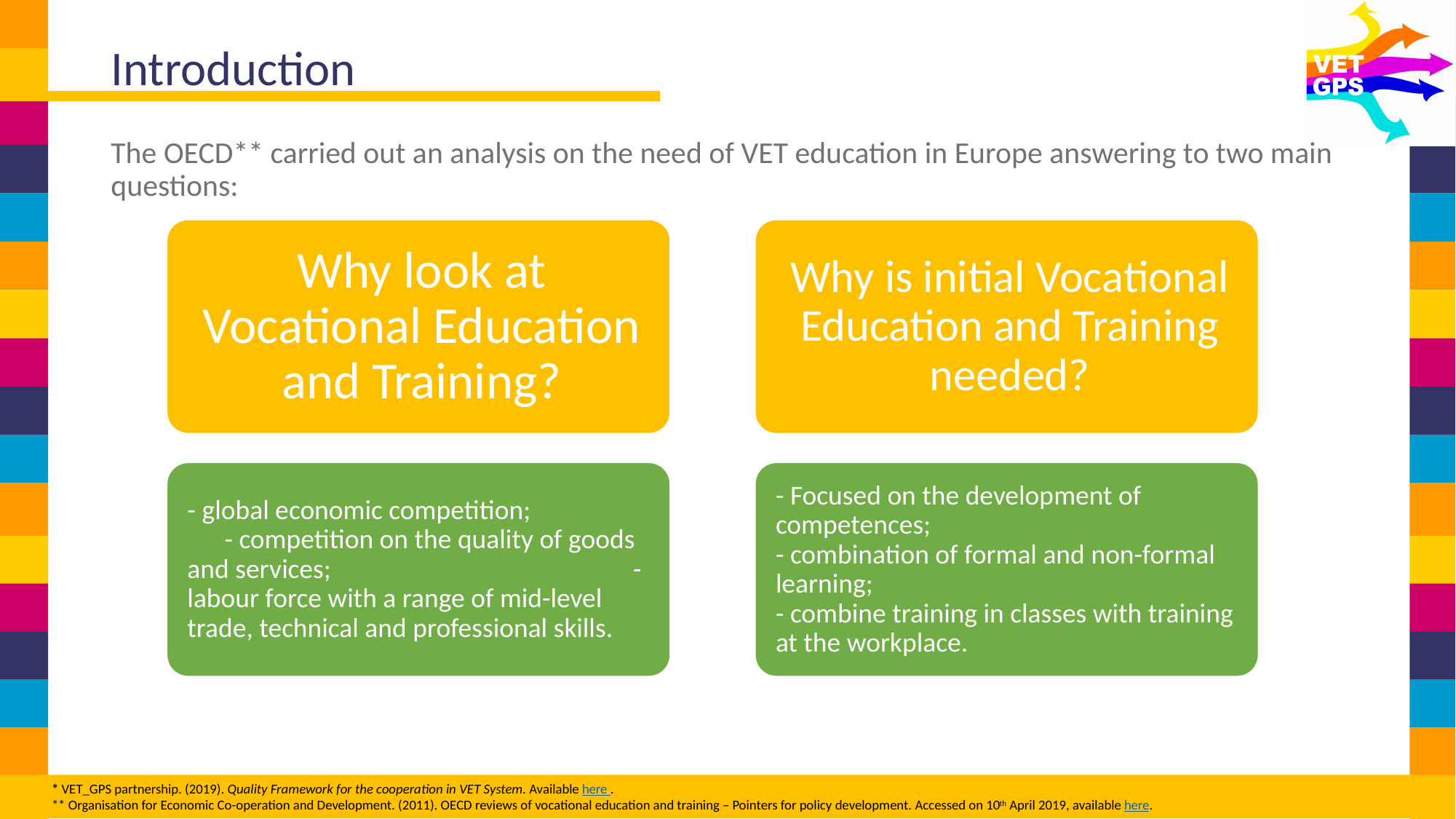

# Introduction
The OECD** carried out an analysis on the need of VET education in Europe answering to two main questions:
Why look at Vocational Education and Training?
- global economic competition;                           - competition on the quality of goods and services;                                                 - labour force with a range of mid-level trade, technical and professional skills.
Why is initial Vocational Education and Training needed?
- Focused on the development of competences;
- combination of formal and non-formal learning;
- combine training in classes with training at the workplace.
* VET_GPS partnership. (2019). Quality Framework for the cooperation in VET System. Available here .
** Organisation for Economic Co-operation and Development. (2011). OECD reviews of vocational education and training – Pointers for policy development. Accessed on 10th April 2019, available here.